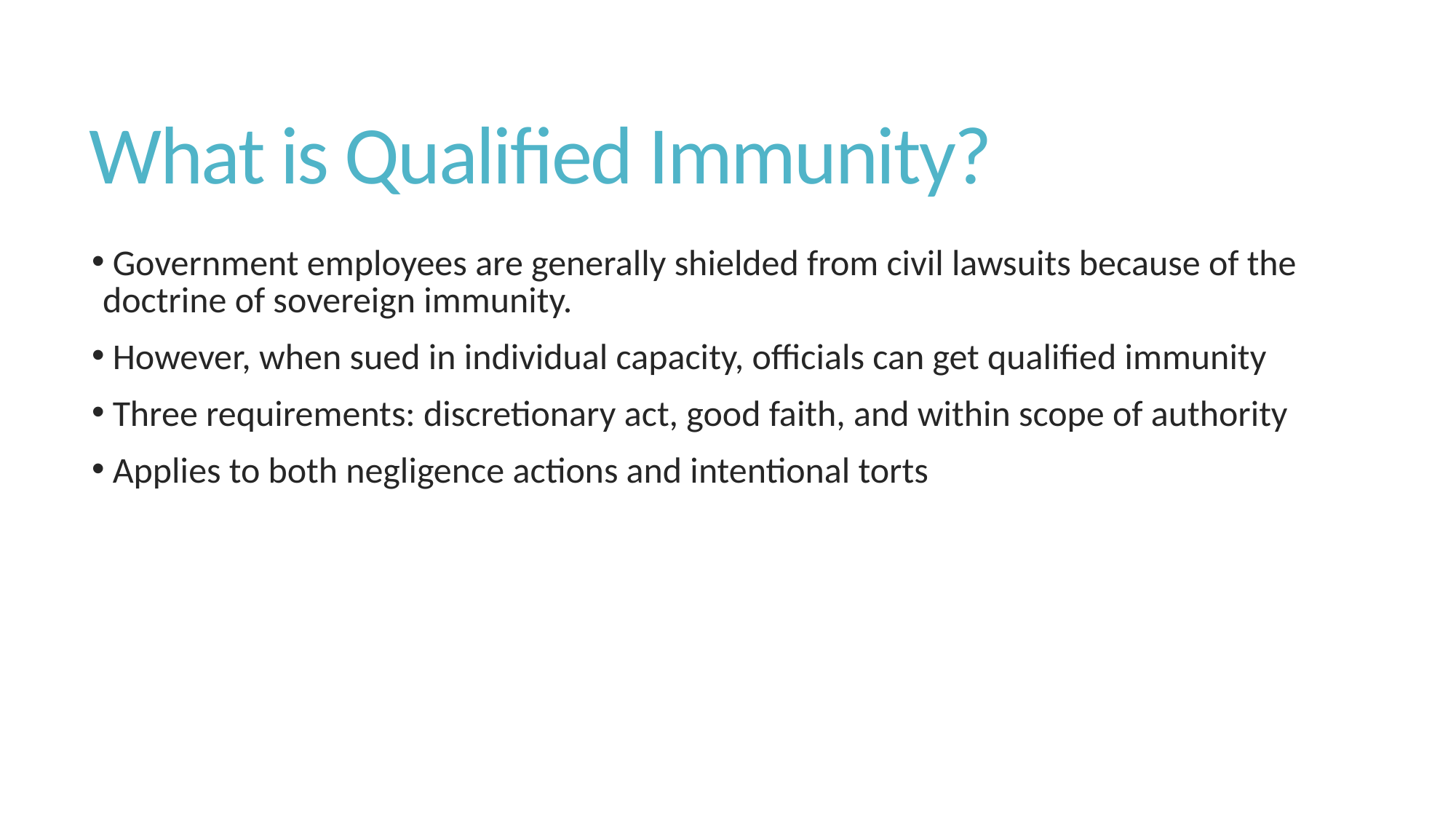

# What is Qualified Immunity?
 Government employees are generally shielded from civil lawsuits because of the doctrine of sovereign immunity.
 However, when sued in individual capacity, officials can get qualified immunity
 Three requirements: discretionary act, good faith, and within scope of authority
 Applies to both negligence actions and intentional torts